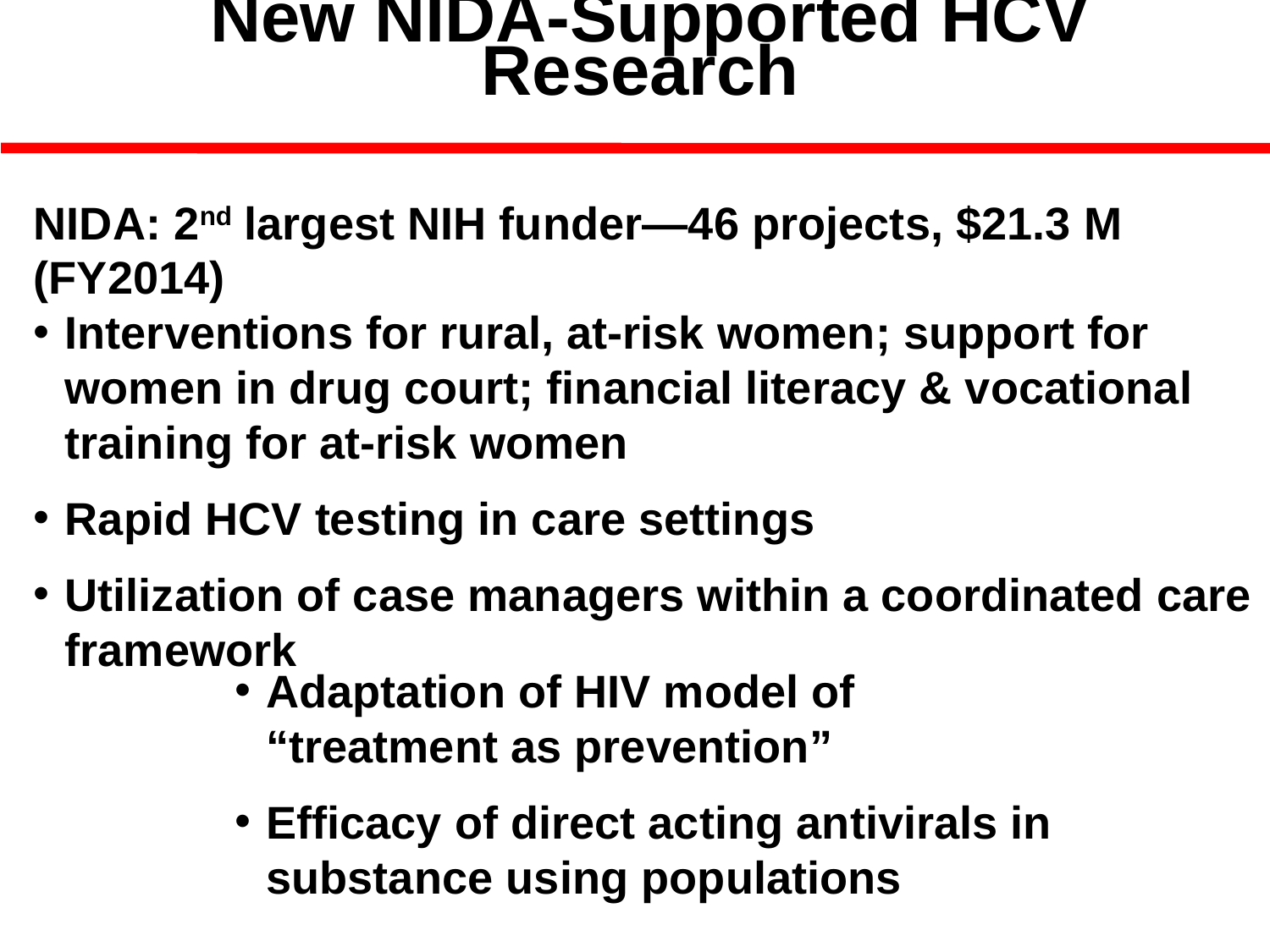

# New NIDA-Supported HCV Research

NIDA: 2nd largest NIH funder—46 projects, $21.3 M (FY2014)
Interventions for rural, at-risk women; support for women in drug court; financial literacy & vocational training for at-risk women
Rapid HCV testing in care settings
Utilization of case managers within a coordinated care framework

Adaptation of HIV model of “treatment as prevention”
Efficacy of direct acting antivirals in substance using populations